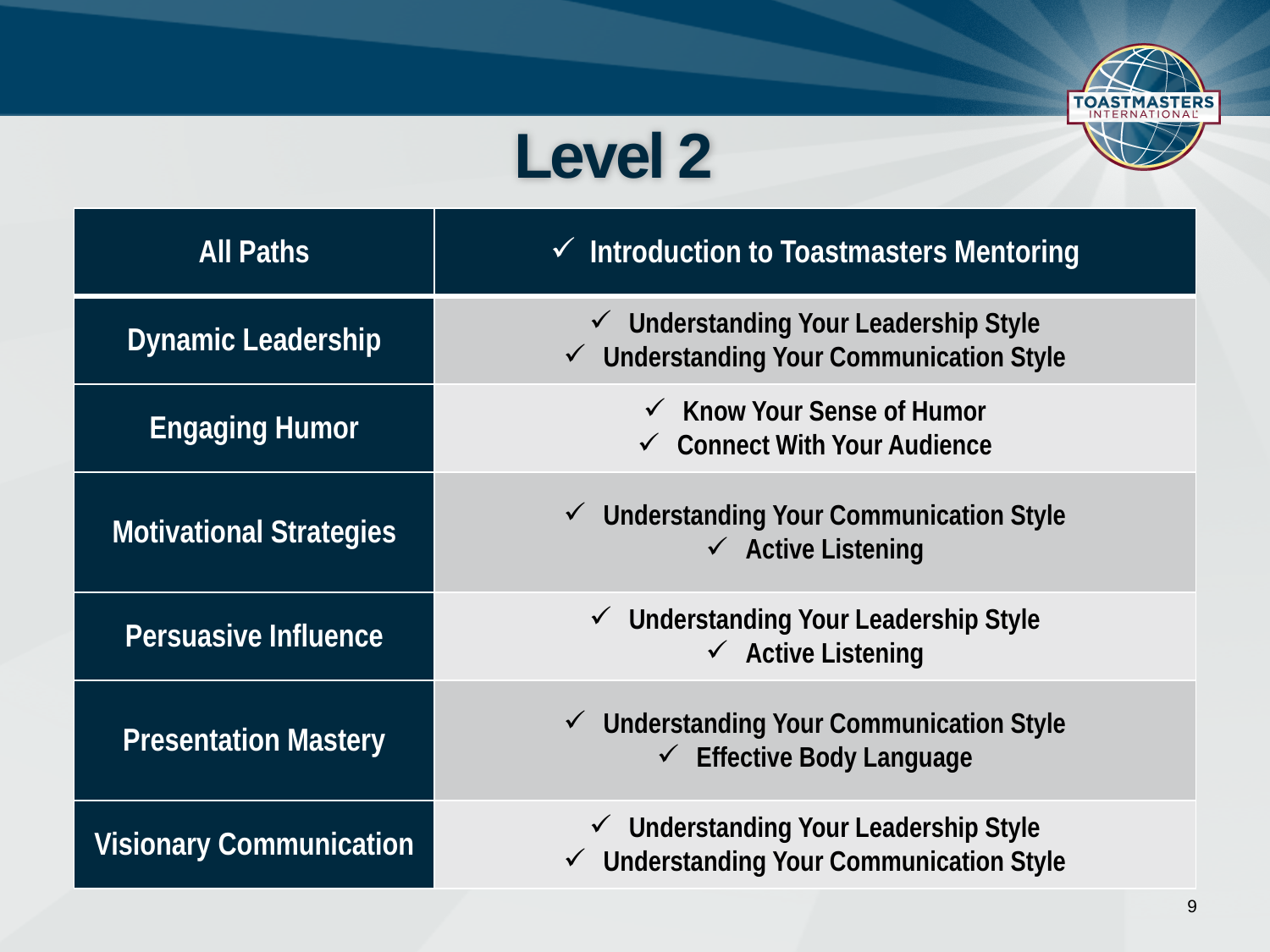

# Level 2
| All Paths | Introduction to Toastmasters Mentoring |
| --- | --- |
| Dynamic Leadership | Understanding Your Leadership Style Understanding Your Communication Style |
| Engaging Humor | Know Your Sense of Humor Connect With Your Audience |
| Motivational Strategies | Understanding Your Communication Style Active Listening |
| Persuasive Influence | Understanding Your Leadership Style Active Listening |
| Presentation Mastery | Understanding Your Communication Style Effective Body Language |
| Visionary Communication | Understanding Your Leadership Style Understanding Your Communication Style |
9